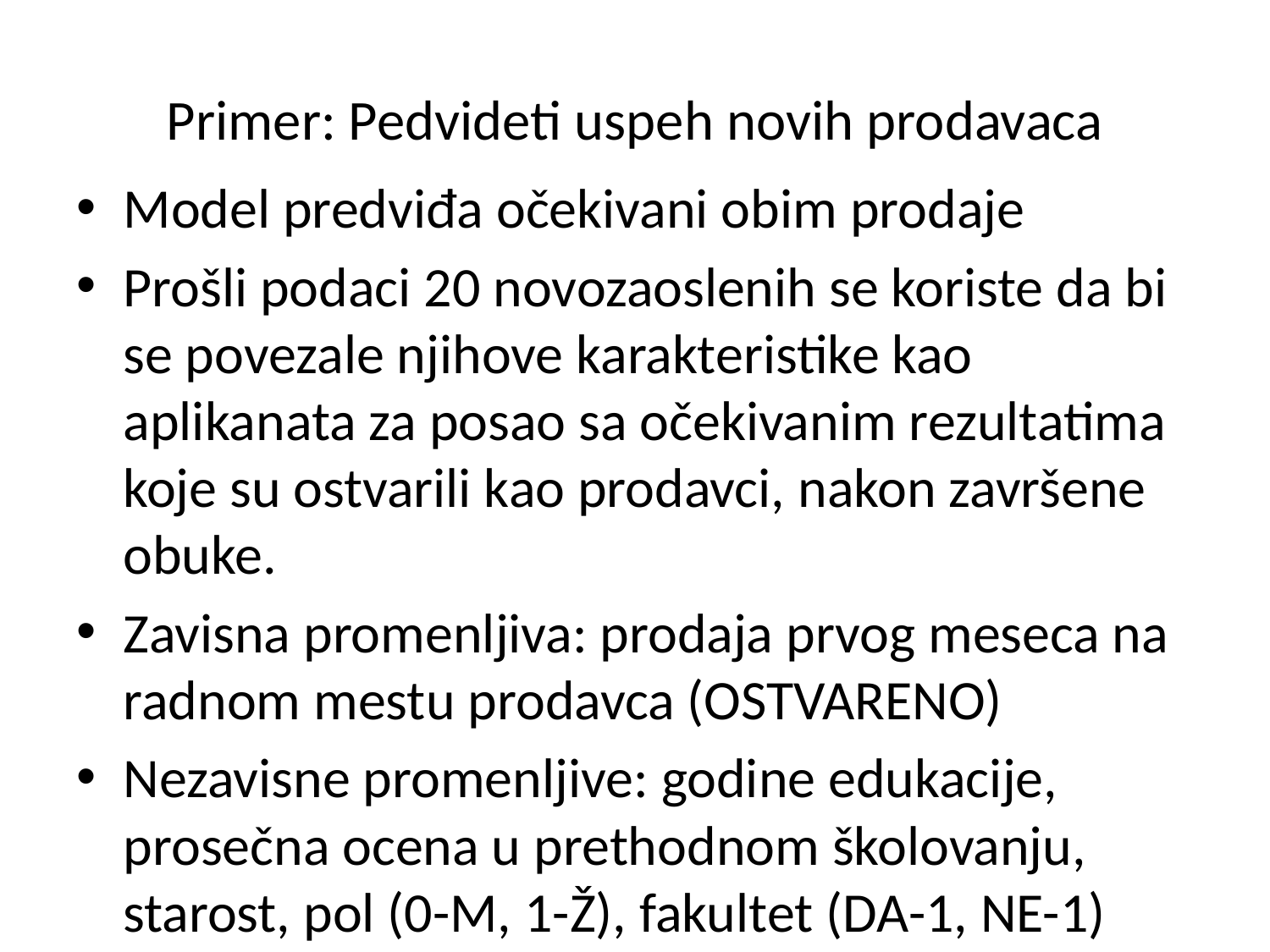

# Primer: Pedvideti uspeh novih prodavaca
Model predviđa očekivani obim prodaje
Prošli podaci 20 novozaoslenih se koriste da bi se povezale njihove karakteristike kao aplikanata za posao sa očekivanim rezultatima koje su ostvarili kao prodavci, nakon završene obuke.
Zavisna promenljiva: prodaja prvog meseca na radnom mestu prodavca (OSTVARENO)
Nezavisne promenljive: godine edukacije, prosečna ocena u prethodnom školovanju, starost, pol (0-M, 1-Ž), fakultet (DA-1, NE-1)